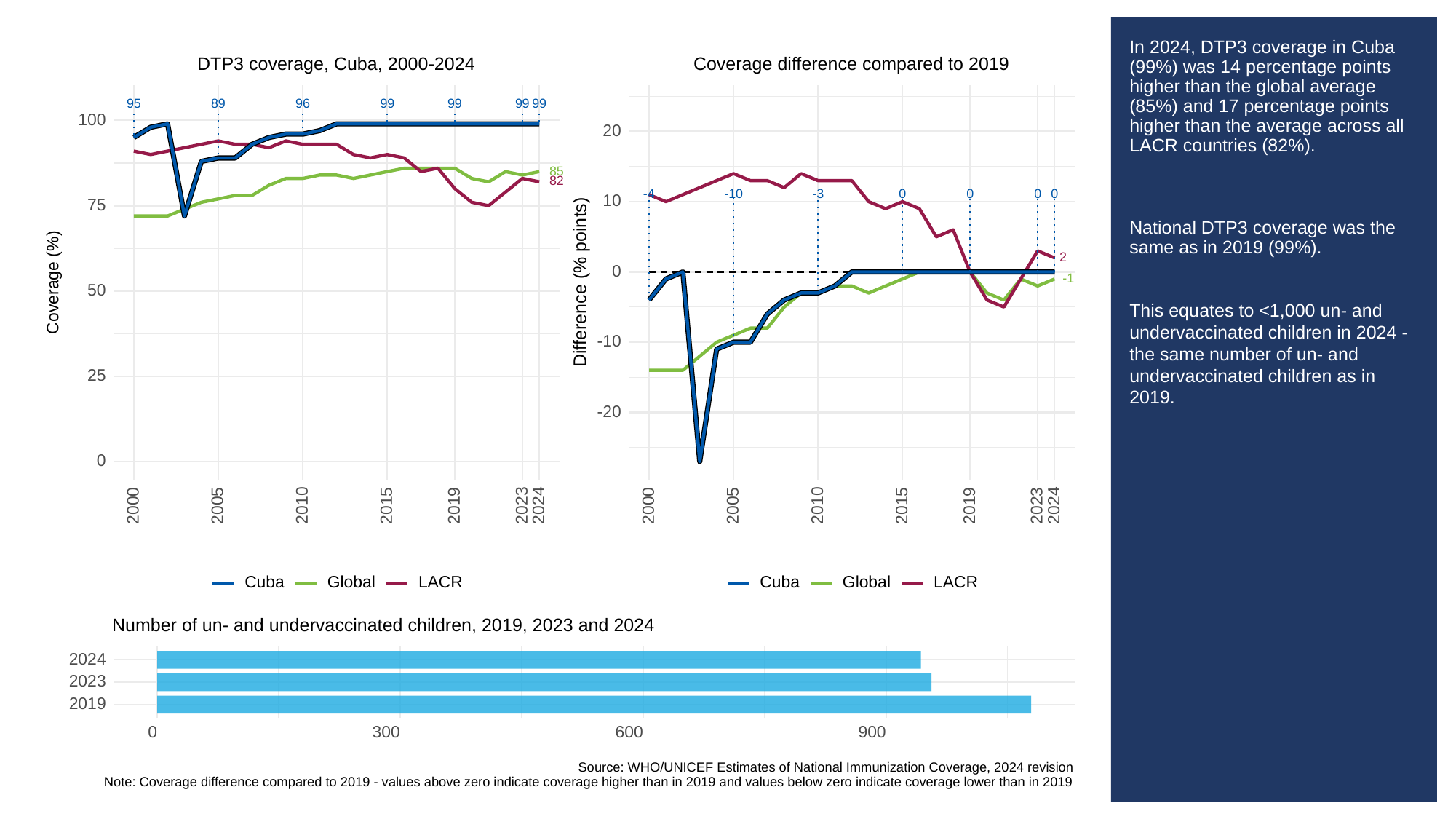

# In 2024, DTP3 coverage in Cuba (99%) was 14 percentage points higher than the global average (85%) and 17 percentage points higher than the average across all LACR countries (82%).

National DTP3 coverage was the same as in 2019 (99%).

This equates to <1,000 un- and undervaccinated children in 2024 - the same number of un- and undervaccinated children as in 2019.

DTP3 coverage, Cuba, 2000-2024
Coverage difference compared to 2019

95
89
96
99
99
99
99

100

20

85

82
-3
-10
0
0
0
0
-4
10

75

2
0

Difference (% points)
-1
Coverage (%)
50

-10

25

-20

0

2023
2023
2000
2005
2010
2015
2019
2024
2000
2005
2010
2015
2019
2024
Cuba
Global
LACR
Cuba
Global
LACR

Number of un- and undervaccinated children, 2019, 2023 and 2024

2024

2023

2019

300
0
600
900
Source: WHO/UNICEF Estimates of National Immunization Coverage, 2024 revision
Note: Coverage difference compared to 2019 - values above zero indicate coverage higher than in 2019 and values below zero indicate coverage lower than in 2019